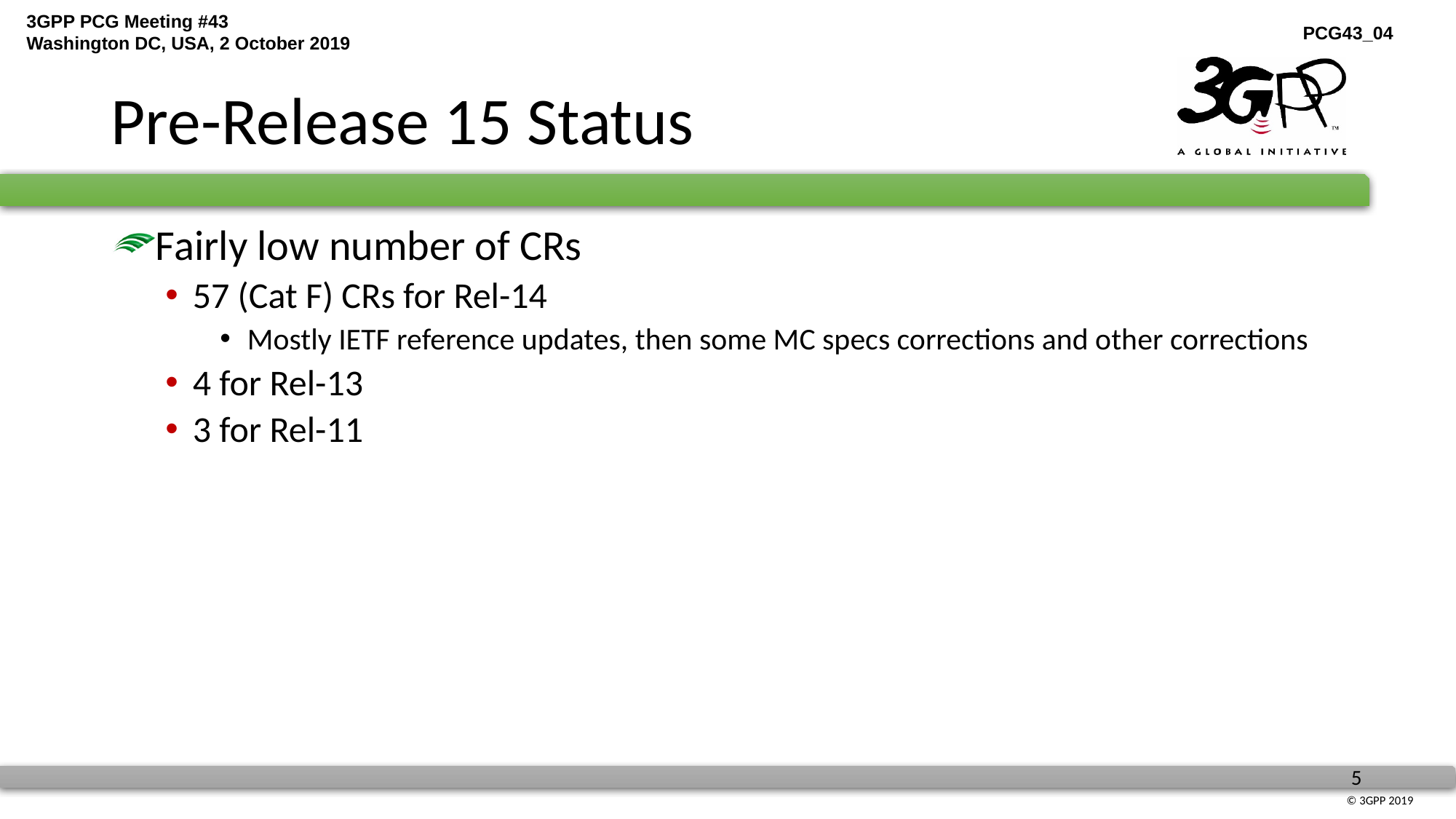

# Pre-Release 15 Status
Fairly low number of CRs
57 (Cat F) CRs for Rel-14
Mostly IETF reference updates, then some MC specs corrections and other corrections
4 for Rel-13
3 for Rel-11